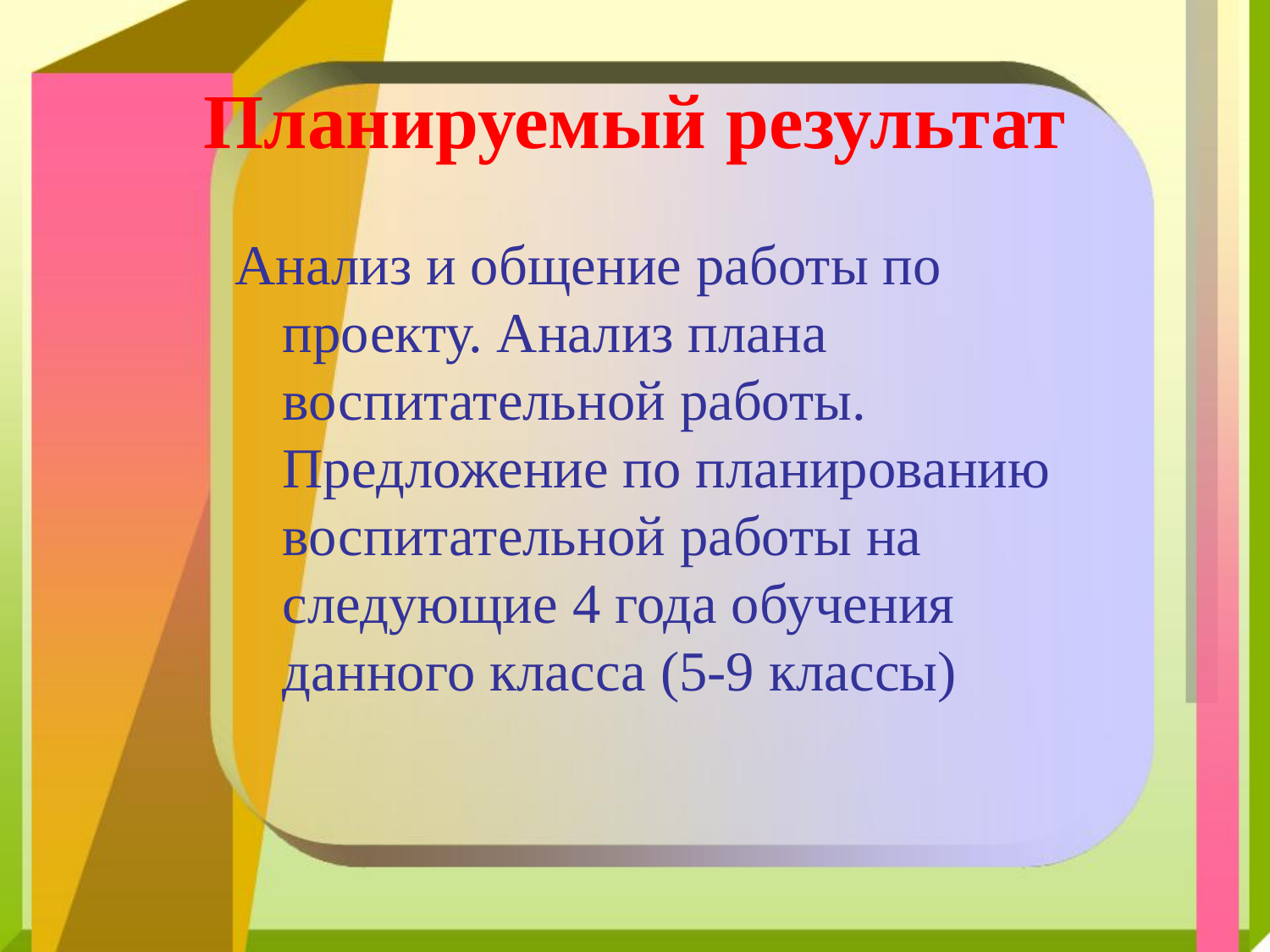

# Планируемый результат
Анализ и общение работы по проекту. Анализ плана воспитательной работы. Предложение по планированию воспитательной работы на следующие 4 года обучения данного класса (5-9 классы)